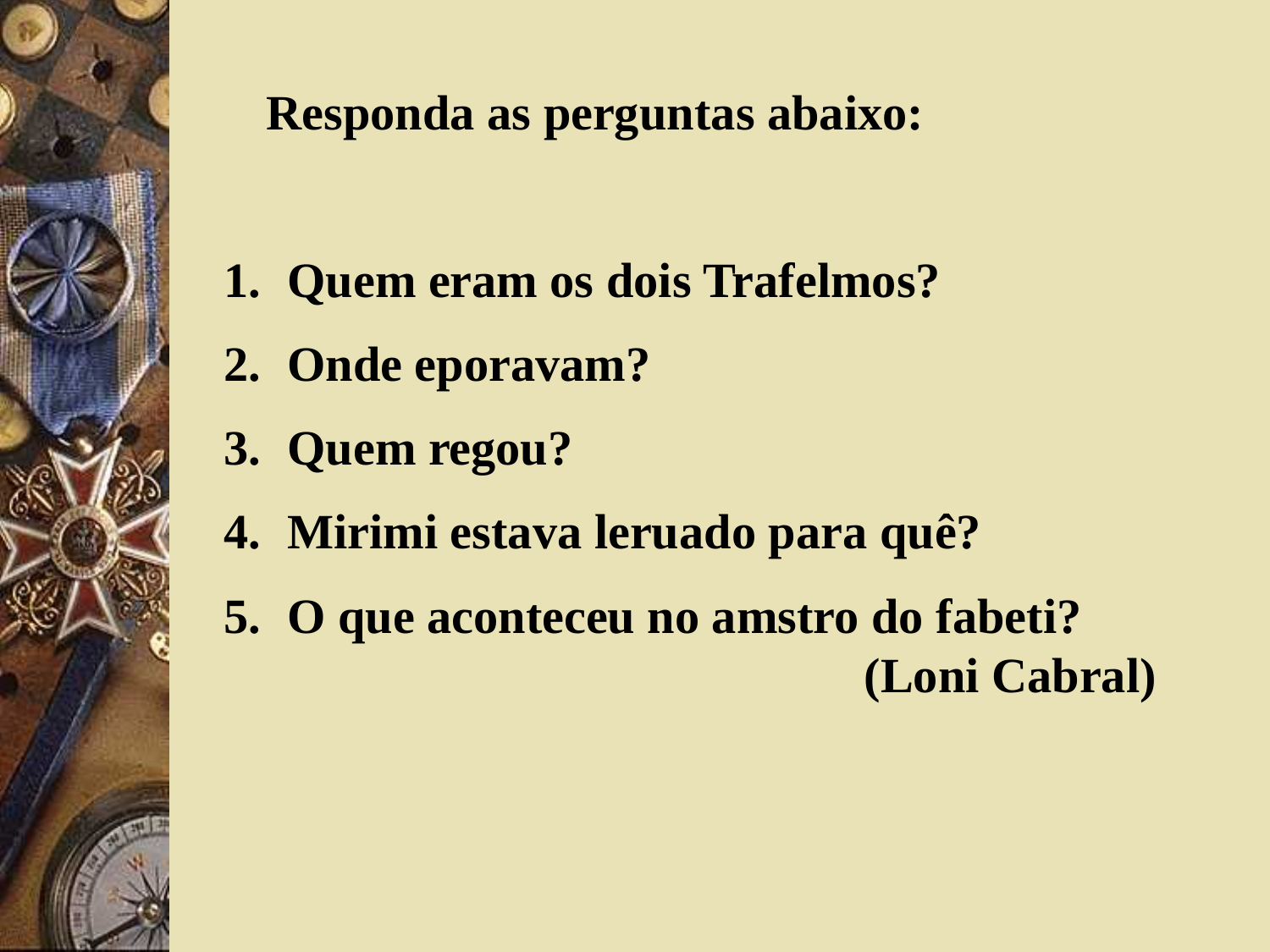

Responda as perguntas abaixo:

Quem eram os dois Trafelmos?
Onde eporavam?
Quem regou?
Mirimi estava leruado para quê?
O que aconteceu no amstro do fabeti?                                                      (Loni Cabral)